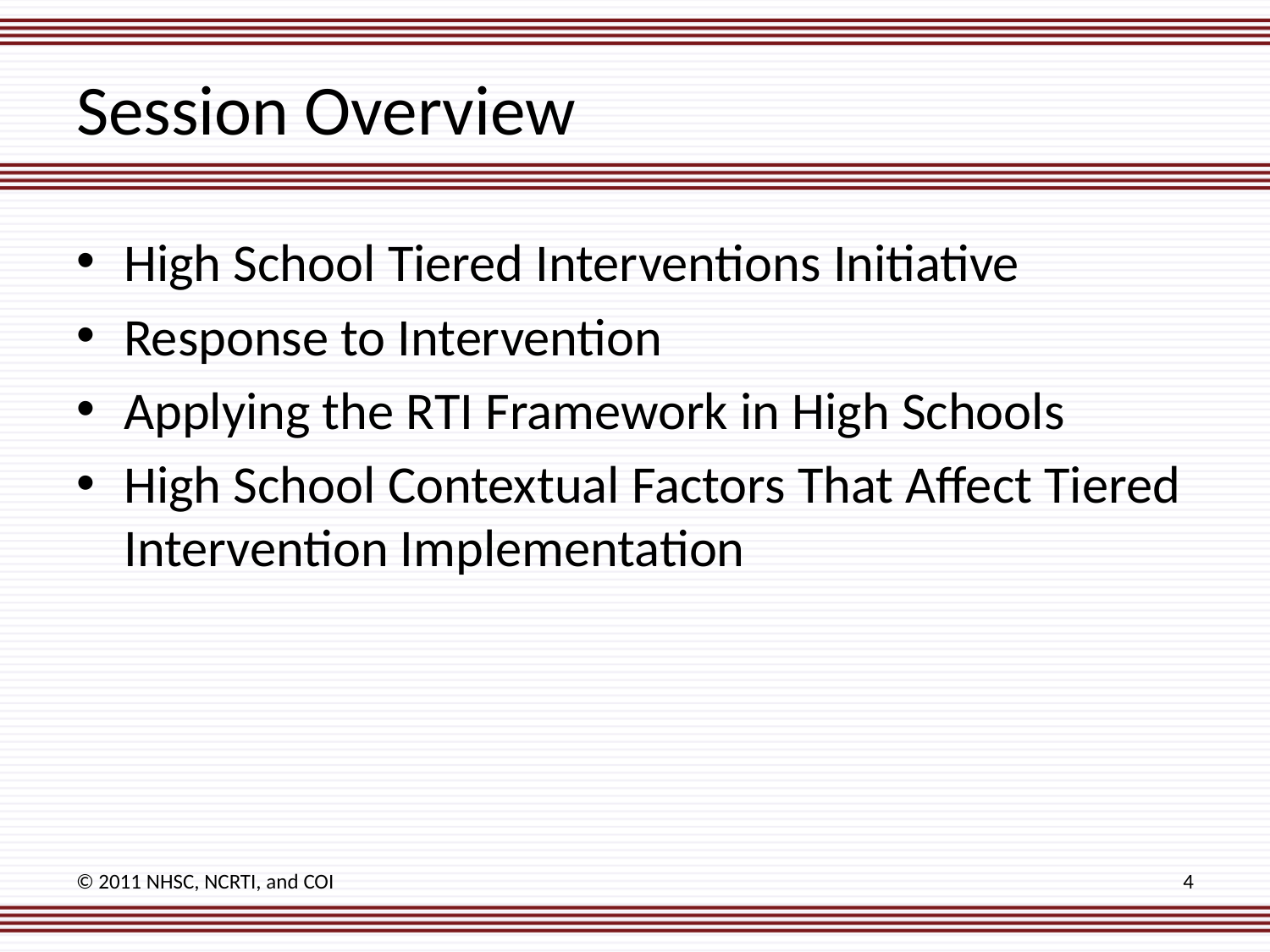

# Session Overview
High School Tiered Interventions Initiative
Response to Intervention
Applying the RTI Framework in High Schools
High School Contextual Factors That Affect Tiered Intervention Implementation
© 2011 NHSC, NCRTI, and COI
4